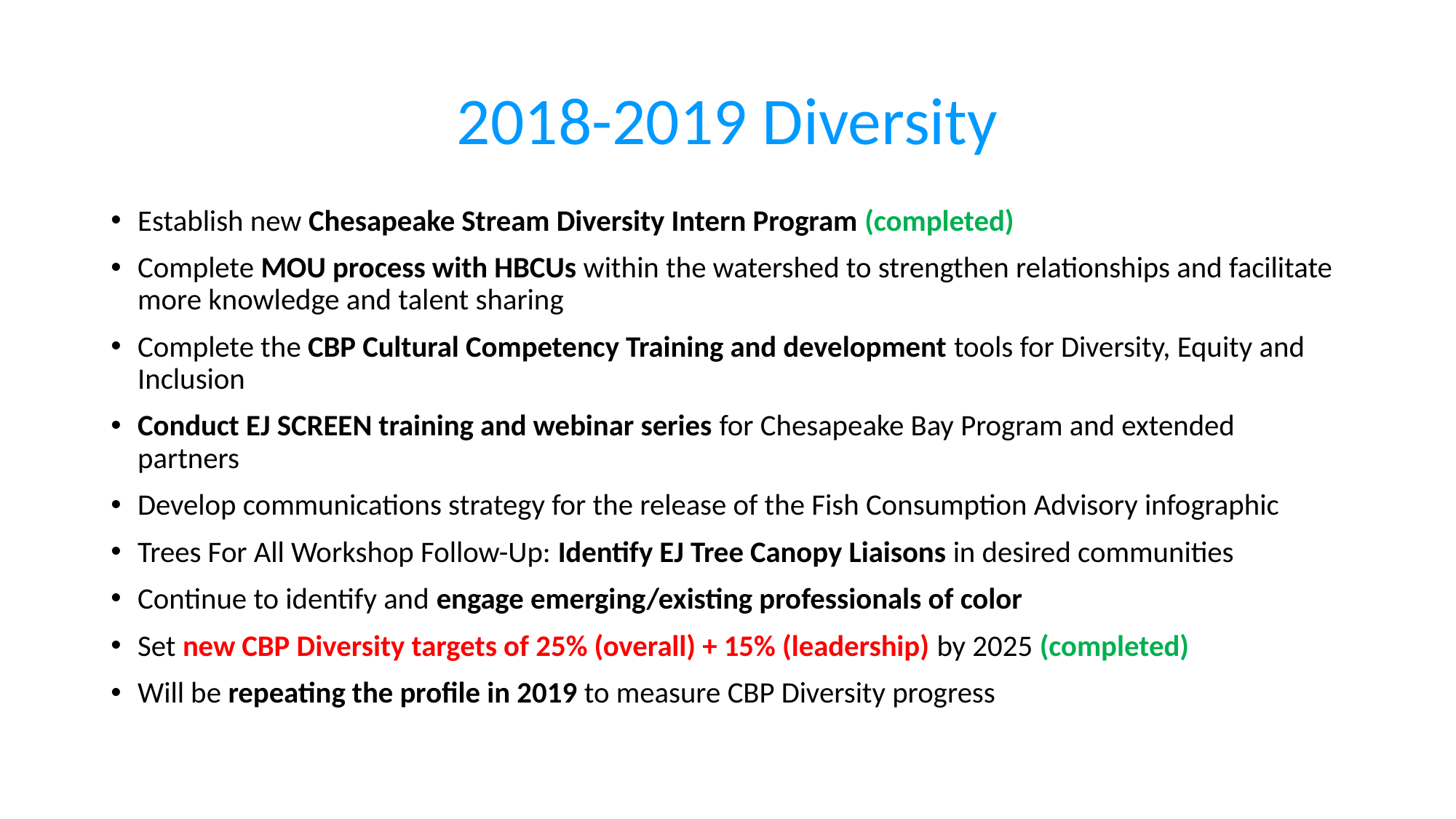

# 2018-2019 Diversity
Establish new Chesapeake Stream Diversity Intern Program (completed)
Complete MOU process with HBCUs within the watershed to strengthen relationships and facilitate more knowledge and talent sharing
Complete the CBP Cultural Competency Training and development tools for Diversity, Equity and Inclusion
Conduct EJ SCREEN training and webinar series for Chesapeake Bay Program and extended partners
Develop communications strategy for the release of the Fish Consumption Advisory infographic
Trees For All Workshop Follow-Up: Identify EJ Tree Canopy Liaisons in desired communities
Continue to identify and engage emerging/existing professionals of color
Set new CBP Diversity targets of 25% (overall) + 15% (leadership) by 2025 (completed)
Will be repeating the profile in 2019 to measure CBP Diversity progress